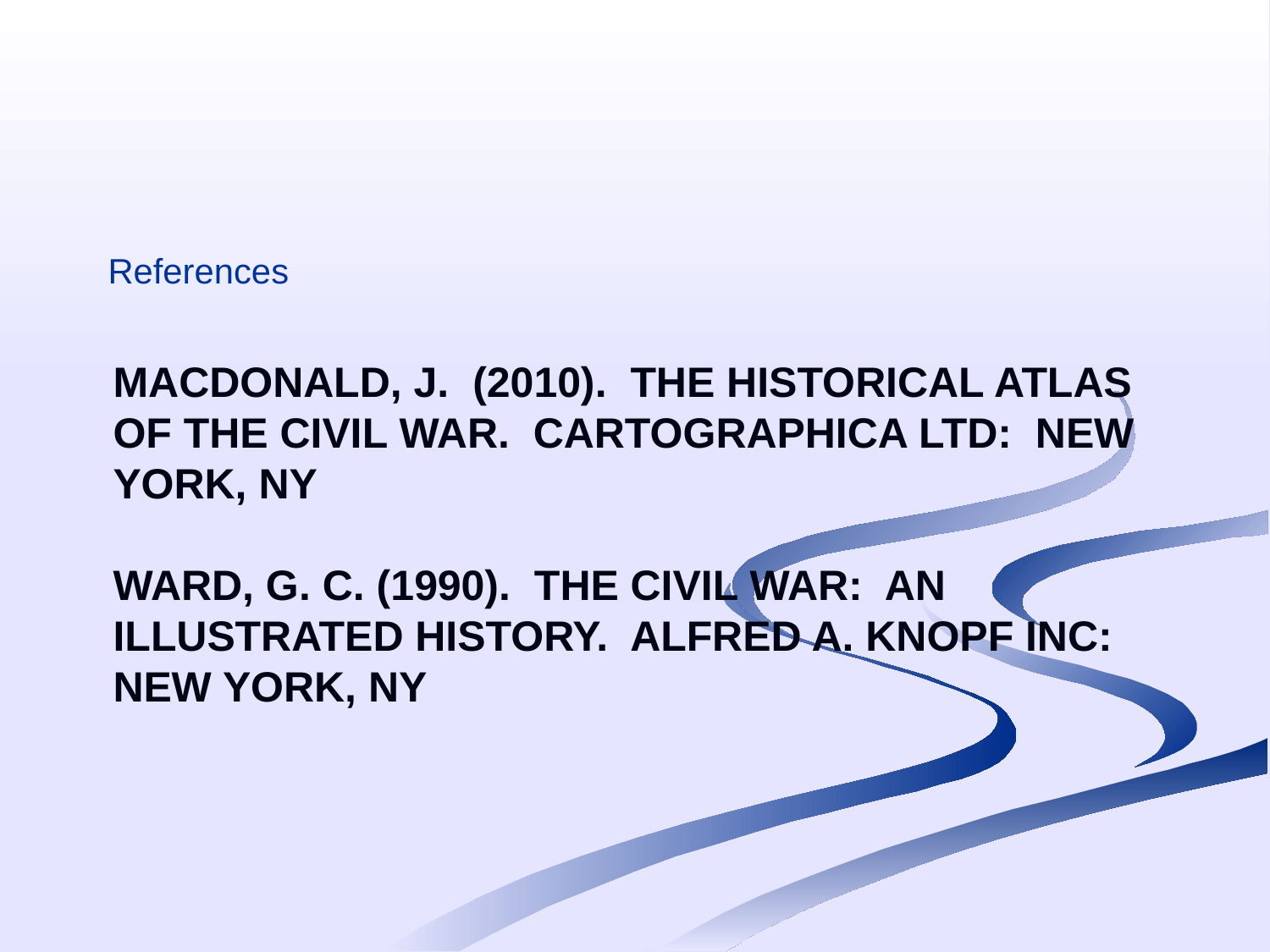

References
# MacDonald, J.  (2010).  The Historical Atlas of the Civil War.  Cartographica Ltd:  New York, NY

Ward, G. C. (1990).  The Civil War:  An Illustrated History.  Alfred A. Knopf Inc:  New York, NY